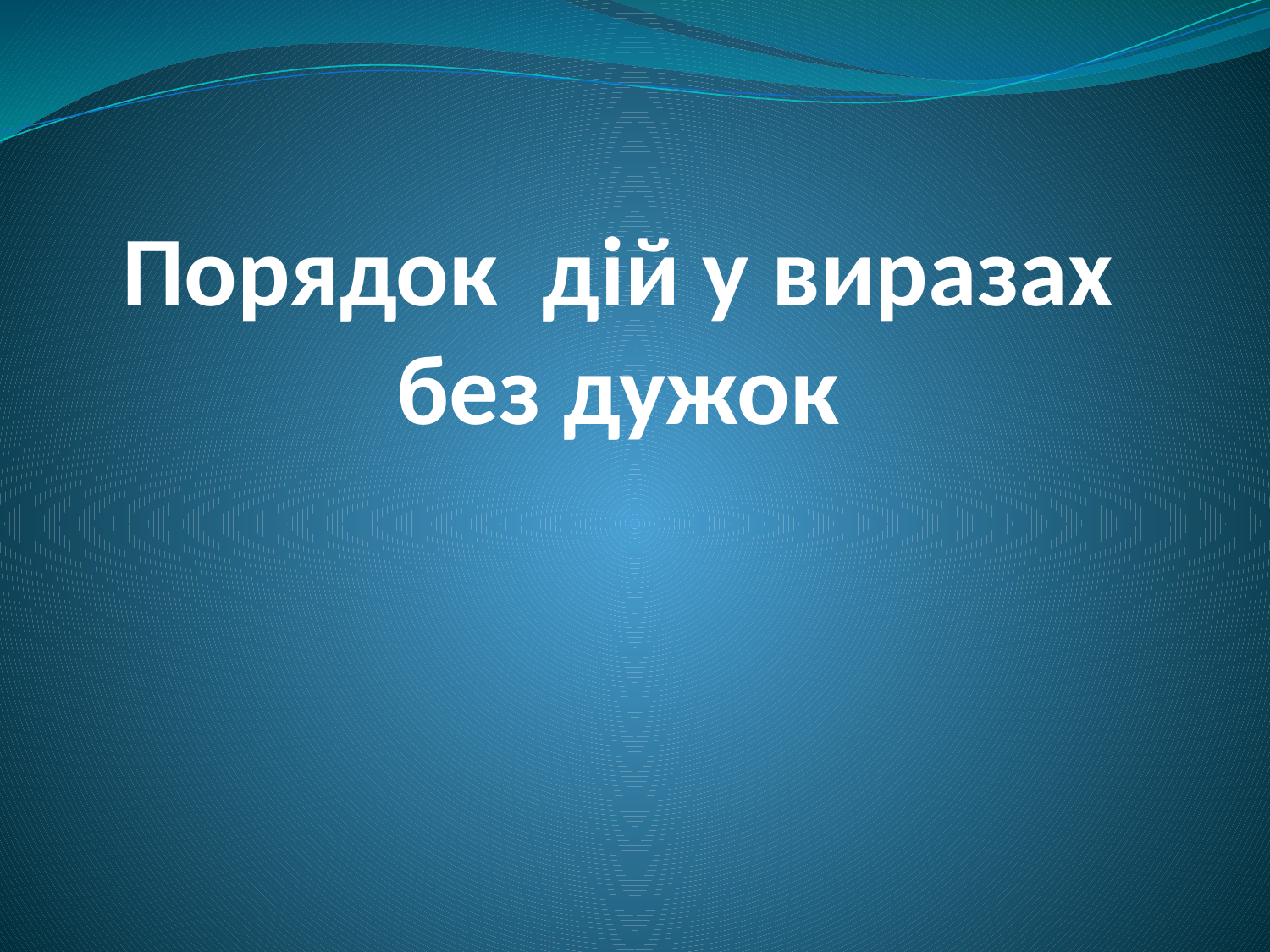

# Порядок  дій у виразах без дужок